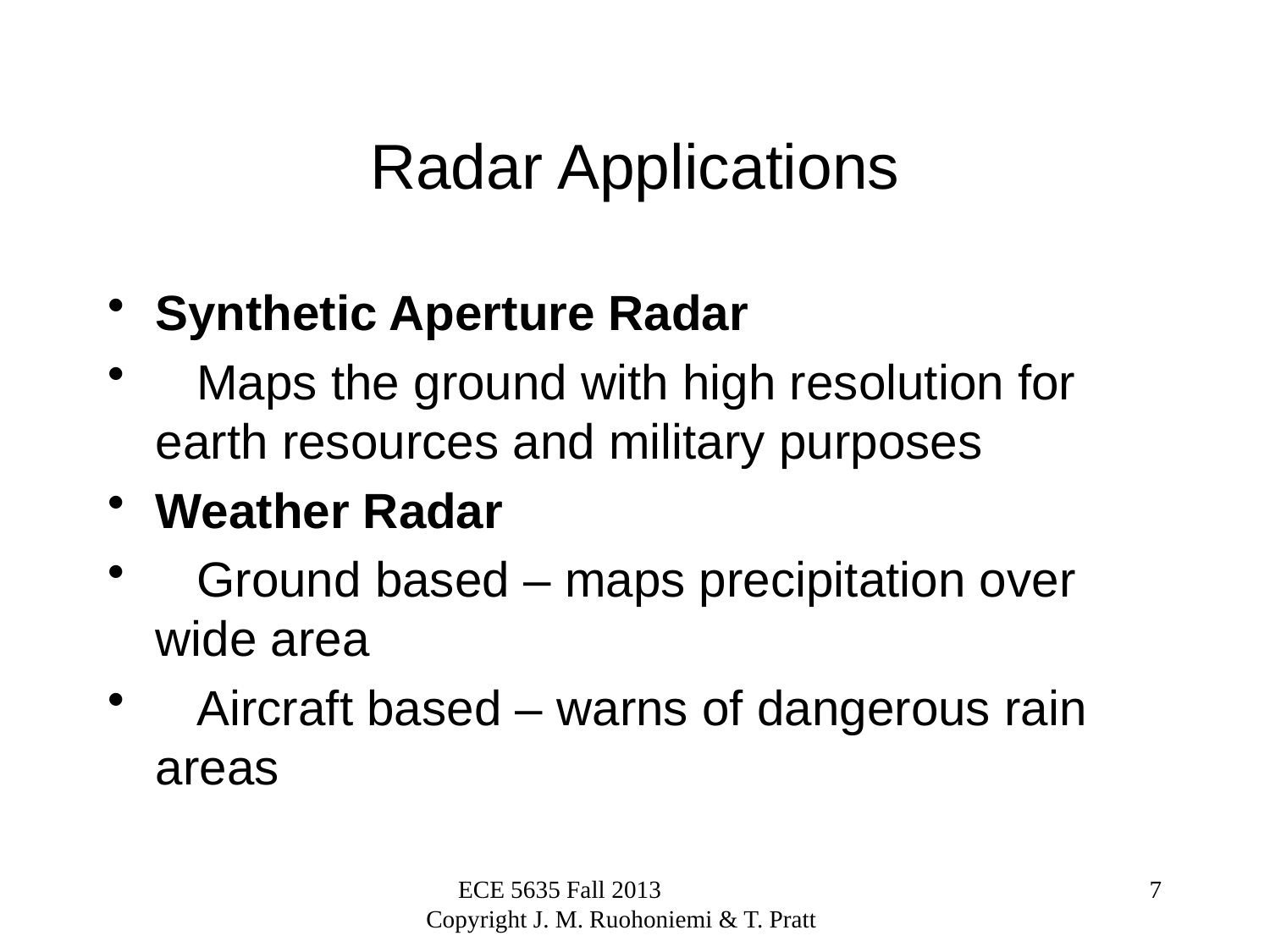

# Radar Applications
Synthetic Aperture Radar
   Maps the ground with high resolution for earth resources and military purposes
Weather Radar
   Ground based – maps precipitation over wide area
   Aircraft based – warns of dangerous rain areas
ECE 5635 Fall 2013                      Copyright J. M. Ruohoniemi & T. Pratt
7